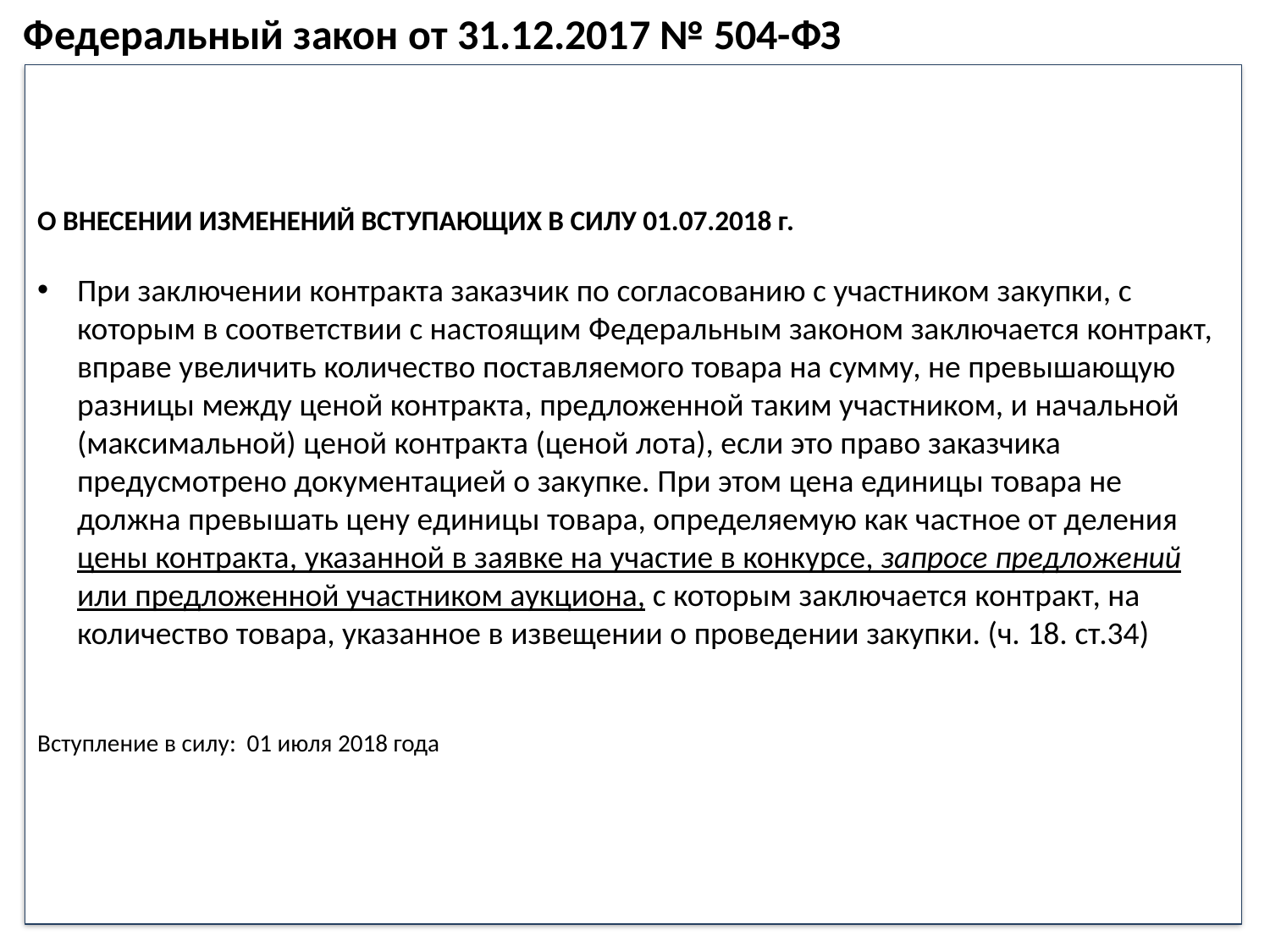

Федеральный закон от 31.12.2017 № 504-ФЗ
О ВНЕСЕНИИ ИЗМЕНЕНИЙ ВСТУПАЮЩИХ В СИЛУ 01.07.2018 г.

При заключении контракта заказчик по согласованию с участником закупки, с которым в соответствии с настоящим Федеральным законом заключается контракт, вправе увеличить количество поставляемого товара на сумму, не превышающую разницы между ценой контракта, предложенной таким участником, и начальной (максимальной) ценой контракта (ценой лота), если это право заказчика предусмотрено документацией о закупке. При этом цена единицы товара не должна превышать цену единицы товара, определяемую как частное от деления цены контракта, указанной в заявке на участие в конкурсе, запросе предложений или предложенной участником аукциона, с которым заключается контракт, на количество товара, указанное в извещении о проведении закупки. (ч. 18. ст.34)

Вступление в силу:  01 июля 2018 года

78